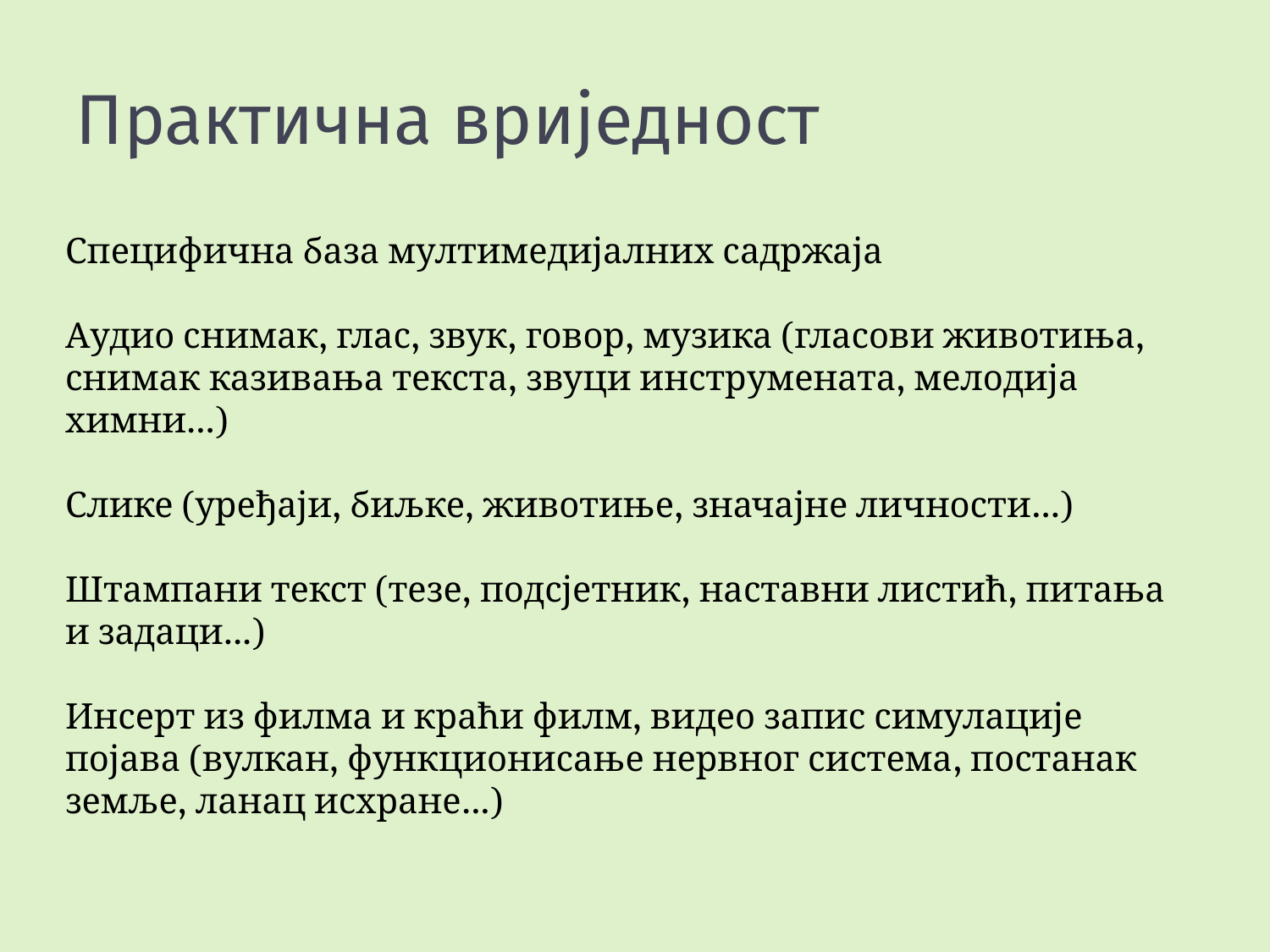

# Практична вриједност
Специфична база мултимедијалних садржаја

Аудио снимак, глас, звук, говор, музика (гласови животиња, снимак казивања текста, звуци инструмената, мелодија химни...)

Слике (уређаји, биљке, животиње, значајне личности...)

Штампани текст (тезе, подсјетник, наставни листић, питања и задаци...)

Инсерт из филма и краћи филм, видео запис симулације појава (вулкан, функционисање нервног система, постанак земље, ланац исхране...)